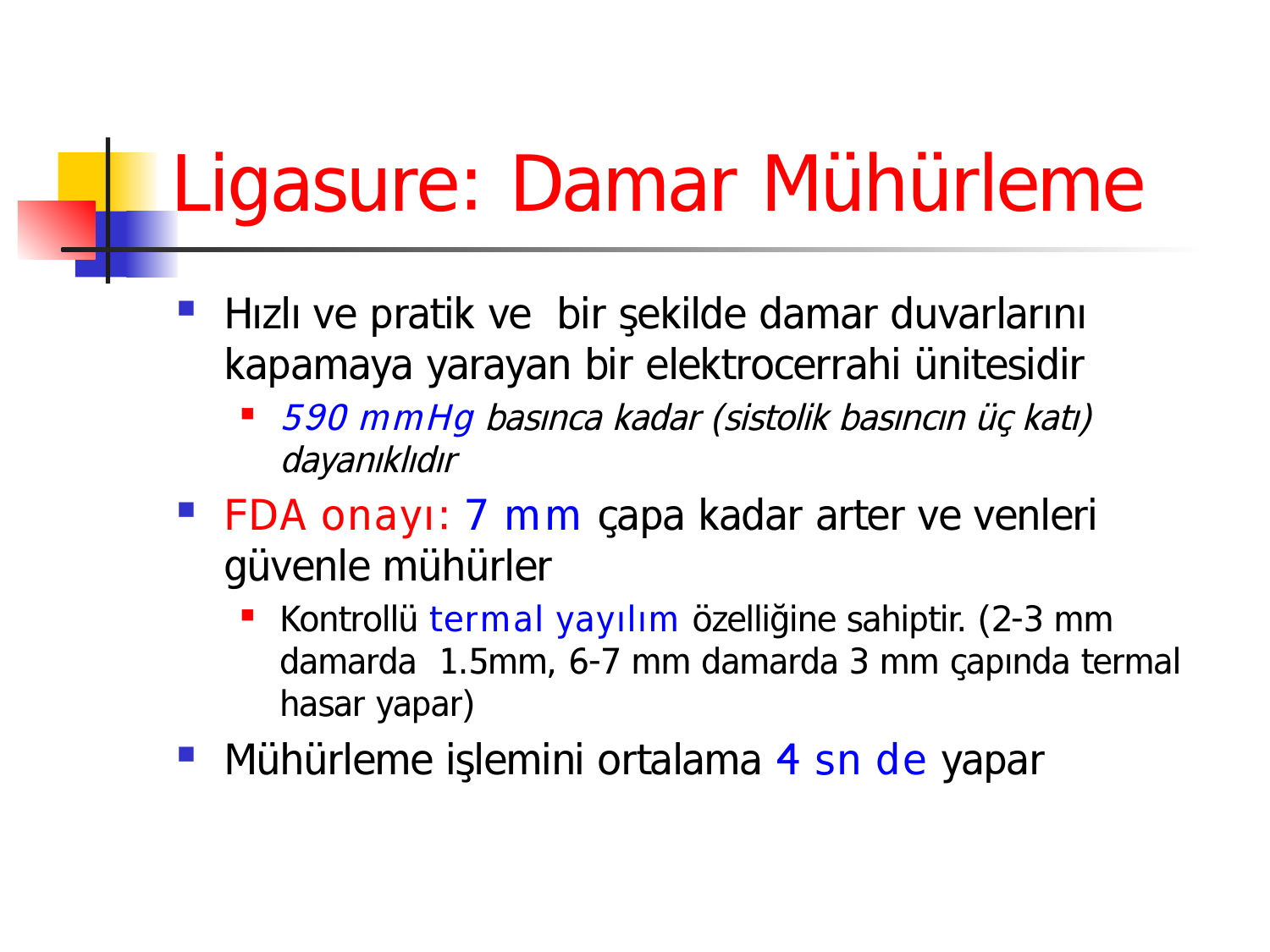

# Ligasure: Damar Mühürleme
Hızlı ve pratik ve  bir şekilde damar duvarlarını kapamaya yarayan bir elektrocerrahi ünitesidir
590 mmHg basınca kadar (sistolik basıncın üç katı) dayanıklıdır
FDA onayı: 7 mm çapa kadar arter ve venleri güvenle mühürler
Kontrollü termal yayılım özelliğine sahiptir. (2-3 mm damarda  1.5mm, 6-7 mm damarda 3 mm çapında termal hasar yapar)
Mühürleme işlemini ortalama 4 sn de yapar